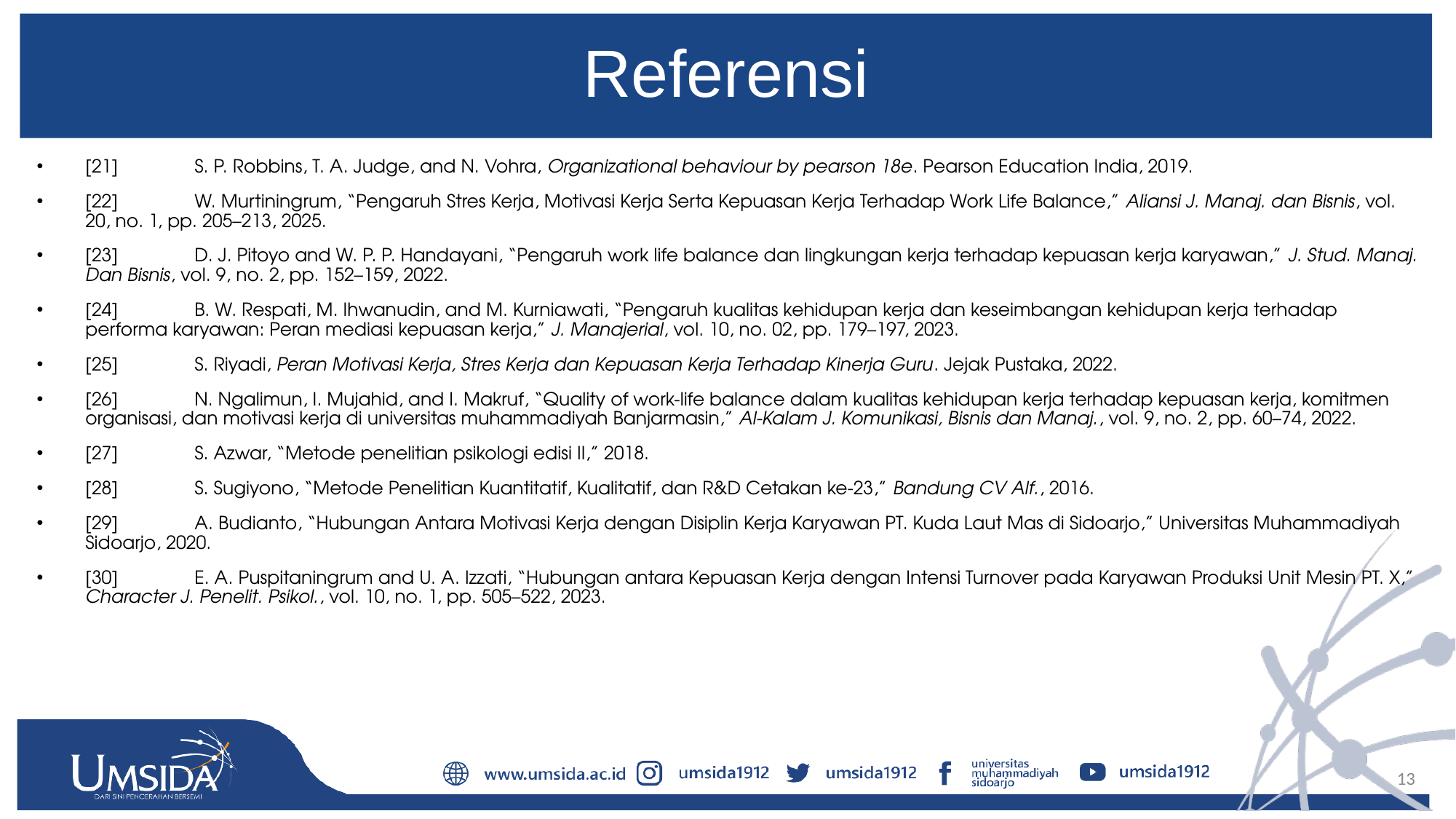

# Referensi
[21]	S. P. Robbins, T. A. Judge, and N. Vohra, Organizational behaviour by pearson 18e. Pearson Education India, 2019.
[22]	W. Murtiningrum, “Pengaruh Stres Kerja, Motivasi Kerja Serta Kepuasan Kerja Terhadap Work Life Balance,” Aliansi J. Manaj. dan Bisnis, vol. 20, no. 1, pp. 205–213, 2025.
[23]	D. J. Pitoyo and W. P. P. Handayani, “Pengaruh work life balance dan lingkungan kerja terhadap kepuasan kerja karyawan,” J. Stud. Manaj. Dan Bisnis, vol. 9, no. 2, pp. 152–159, 2022.
[24]	B. W. Respati, M. Ihwanudin, and M. Kurniawati, “Pengaruh kualitas kehidupan kerja dan keseimbangan kehidupan kerja terhadap performa karyawan: Peran mediasi kepuasan kerja,” J. Manajerial, vol. 10, no. 02, pp. 179–197, 2023.
[25]	S. Riyadi, Peran Motivasi Kerja, Stres Kerja dan Kepuasan Kerja Terhadap Kinerja Guru. Jejak Pustaka, 2022.
[26]	N. Ngalimun, I. Mujahid, and I. Makruf, “Quality of work-life balance dalam kualitas kehidupan kerja terhadap kepuasan kerja, komitmen organisasi, dan motivasi kerja di universitas muhammadiyah Banjarmasin,” Al-Kalam J. Komunikasi, Bisnis dan Manaj., vol. 9, no. 2, pp. 60–74, 2022.
[27]	S. Azwar, “Metode penelitian psikologi edisi II,” 2018.
[28]	S. Sugiyono, “Metode Penelitian Kuantitatif, Kualitatif, dan R&D Cetakan ke-23,” Bandung CV Alf., 2016.
[29]	A. Budianto, “Hubungan Antara Motivasi Kerja dengan Disiplin Kerja Karyawan PT. Kuda Laut Mas di Sidoarjo,” Universitas Muhammadiyah Sidoarjo, 2020.
[30]	E. A. Puspitaningrum and U. A. Izzati, “Hubungan antara Kepuasan Kerja dengan Intensi Turnover pada Karyawan Produksi Unit Mesin PT. X,” Character J. Penelit. Psikol., vol. 10, no. 1, pp. 505–522, 2023.